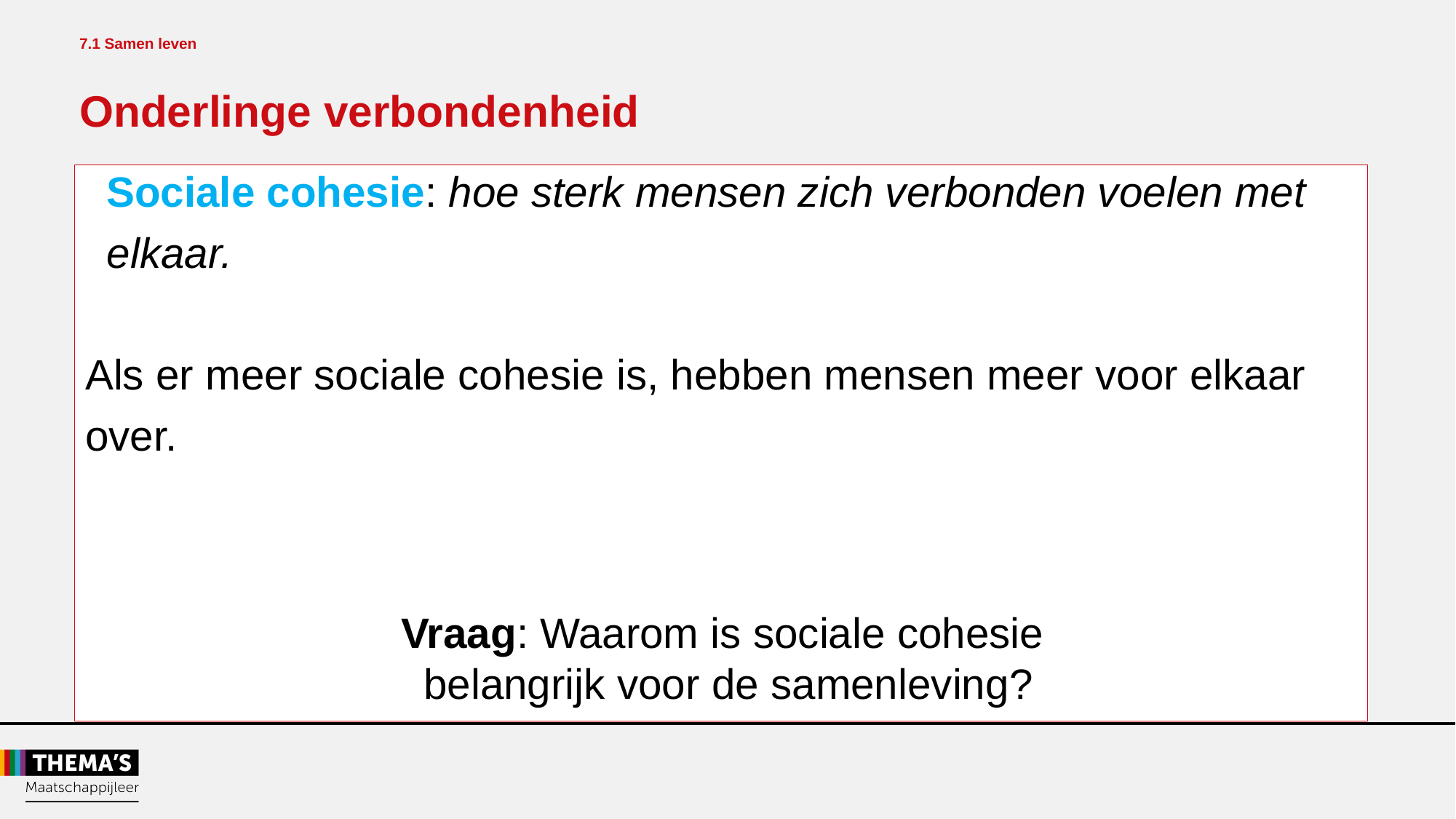

7.1 Samen leven
Onderlinge verbondenheid
Sociale cohesie: hoe sterk mensen zich verbonden voelen met
elkaar.

Als er meer sociale cohesie is, hebben mensen meer voor elkaar
over.
Vraag: Waarom is sociale cohesie
belangrijk voor de samenleving?